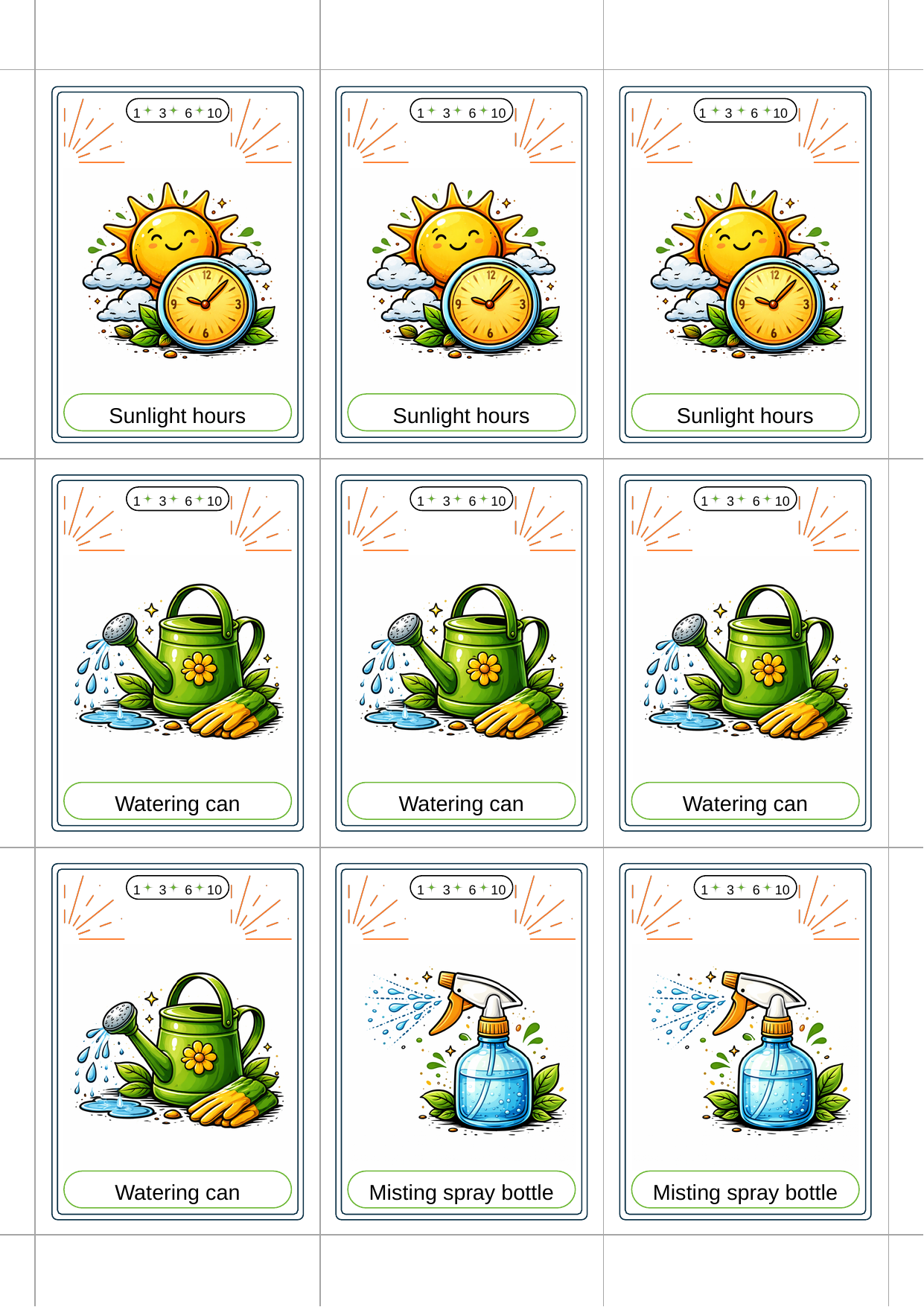

1     3     6    10

1     3     6    10

1     3     6    10

Sunlight hours
Sunlight hours
Sunlight hours

1     3     6    10

1     3     6    10

1     3     6    10

Watering can
Watering can
Watering can

1     3     6    10

1     3     6    10

1     3     6    10

Watering can
Misting spray bottle
Misting spray bottle